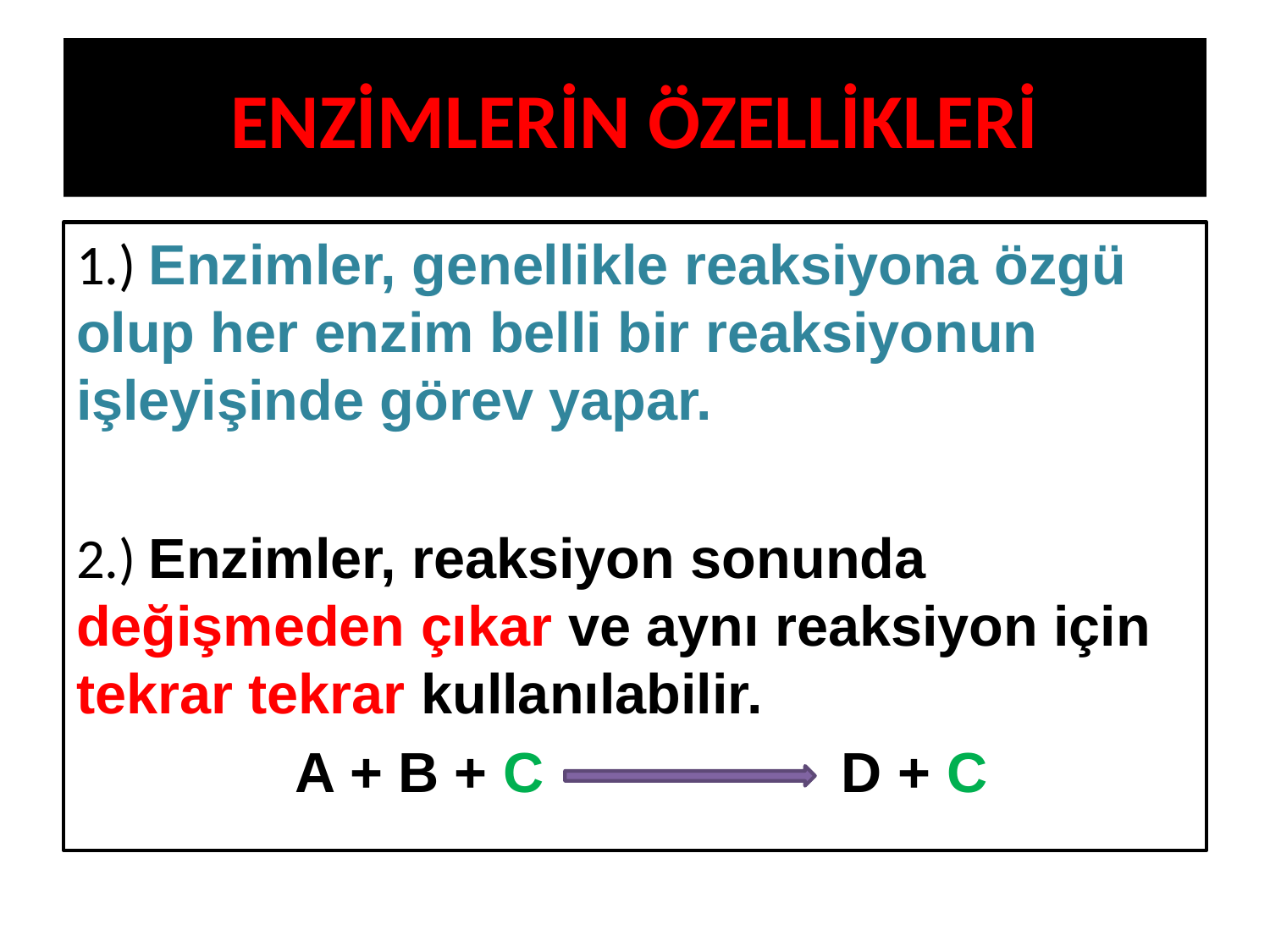

# ENZİMLERİN ÖZELLİKLERİ
1.) Enzimler, genellikle reaksiyona özgü olup her enzim belli bir reaksiyonun işleyişinde görev yapar.

2.) Enzimler, reaksiyon sonunda değişmeden çıkar ve aynı reaksiyon için tekrar tekrar kullanılabilir.
              A + B + C                   D + C